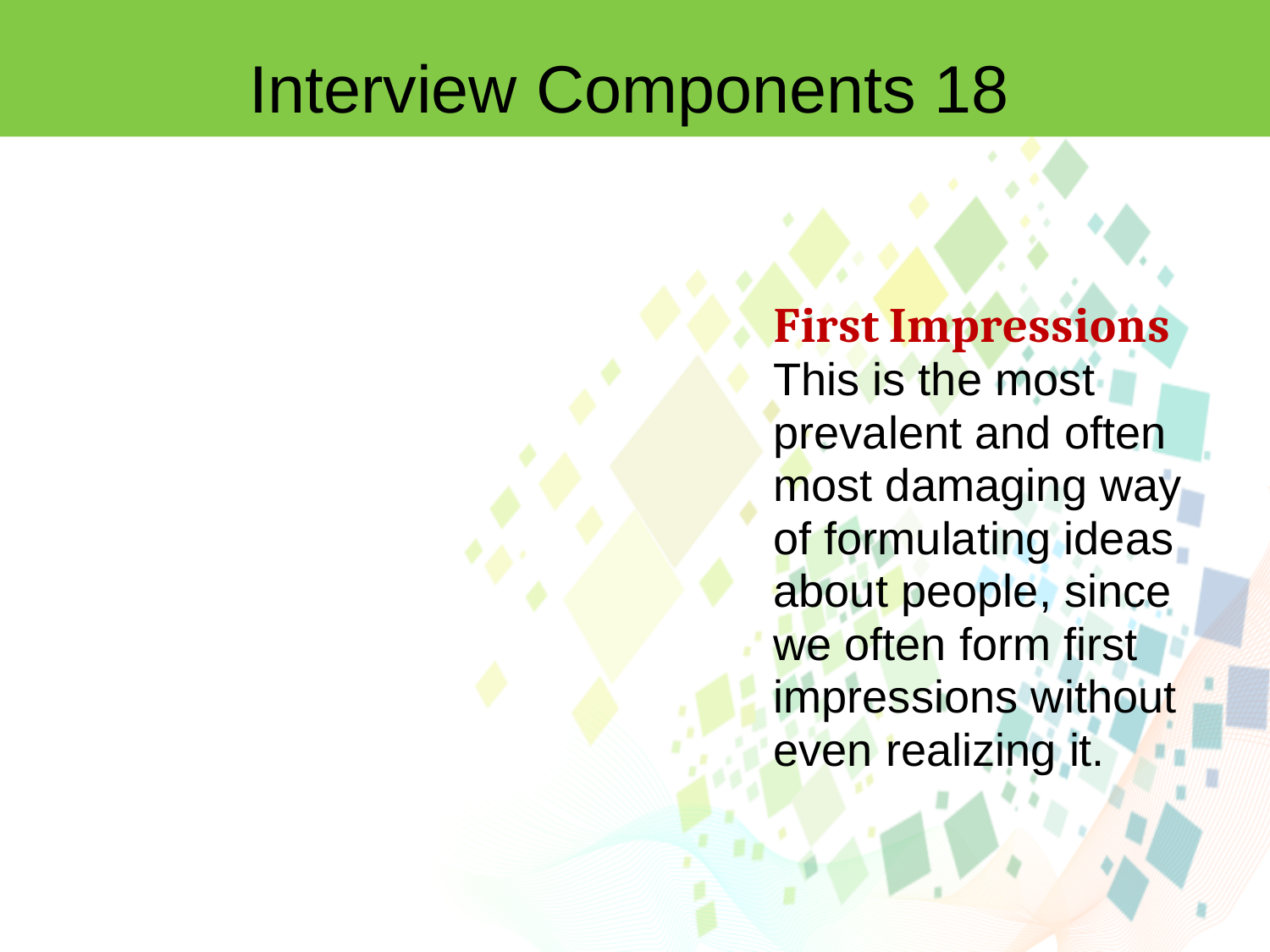

Interview Components 18
First Impressions
This is the most prevalent and often most damaging way of formulating ideas about people, since we often form first impressions without even realizing it.